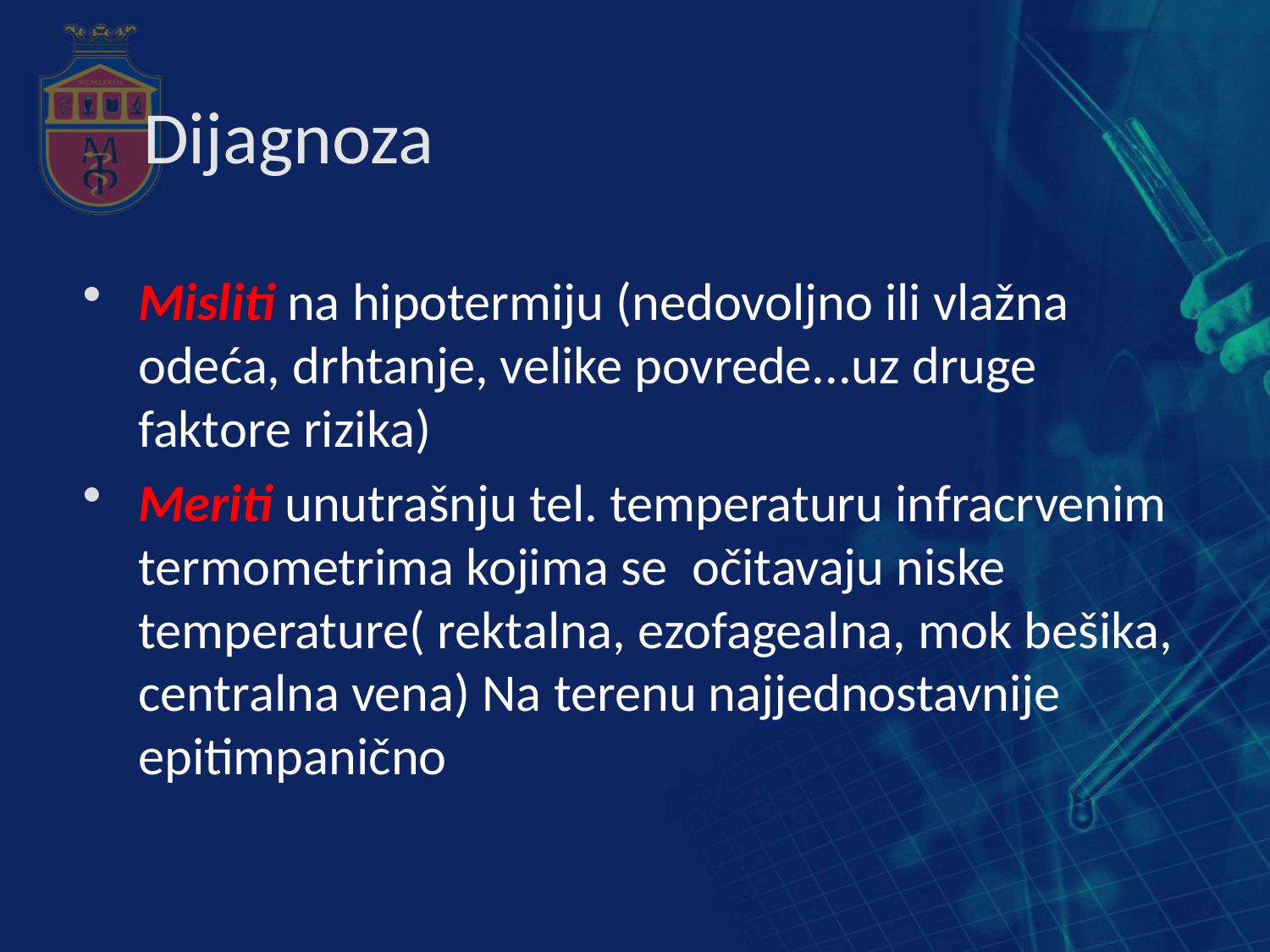

# Dijagnoza
Misliti na hipotermiju (nedovoljno ili vlažna odeća, drhtanje, velike povrede...uz druge faktore rizika)
Meriti unutrašnju tel. temperaturu infracrvenim termometrima kojima se  očitavaju niske temperature( rektalna, ezofagealna, mok bešika, centralna vena) Na terenu najjednostavnije epitimpanično